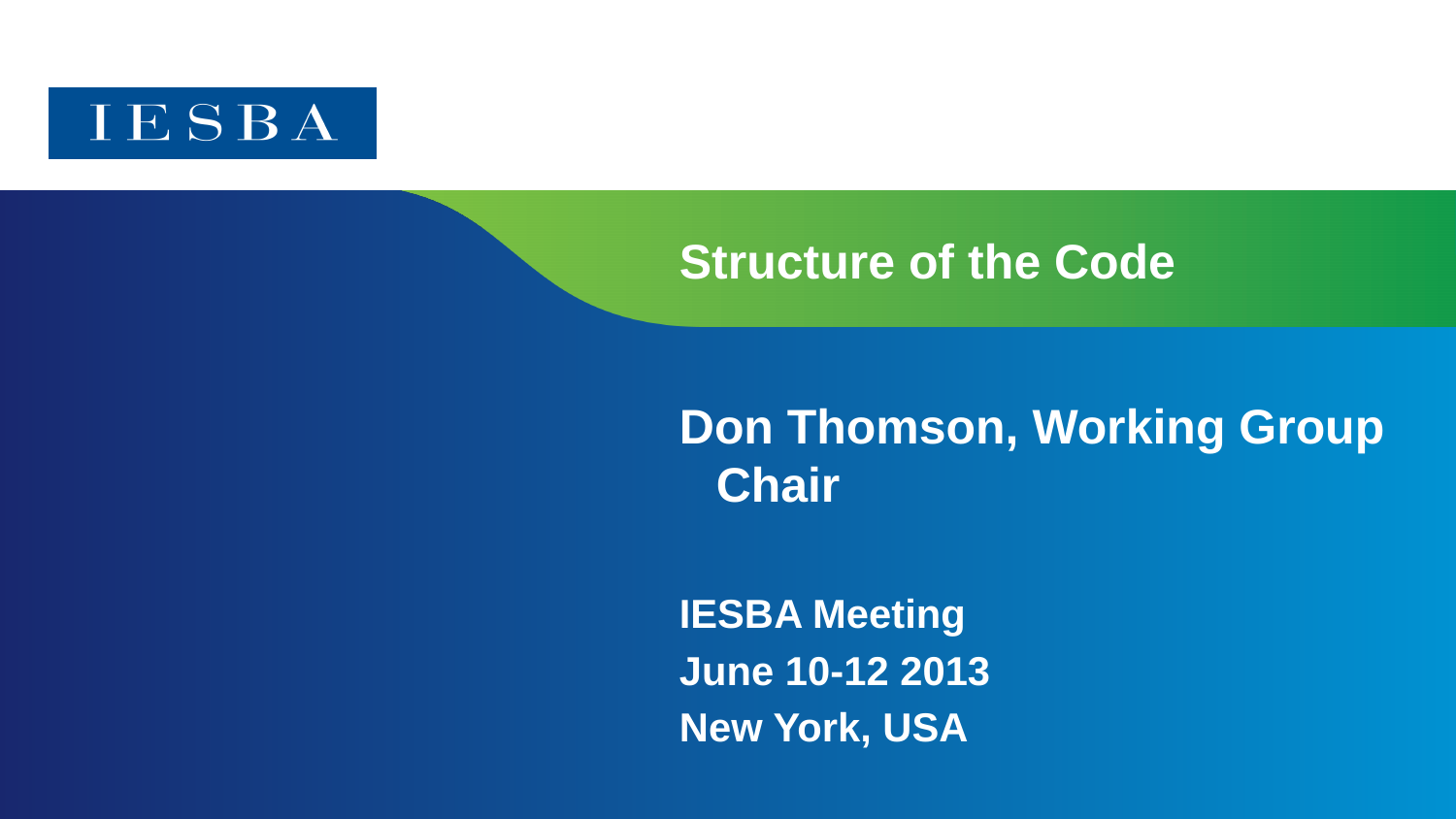

# Structure of the Code
Don Thomson, Working Group Chair

IESBA Meeting
June 10-12 2013
New York, USA